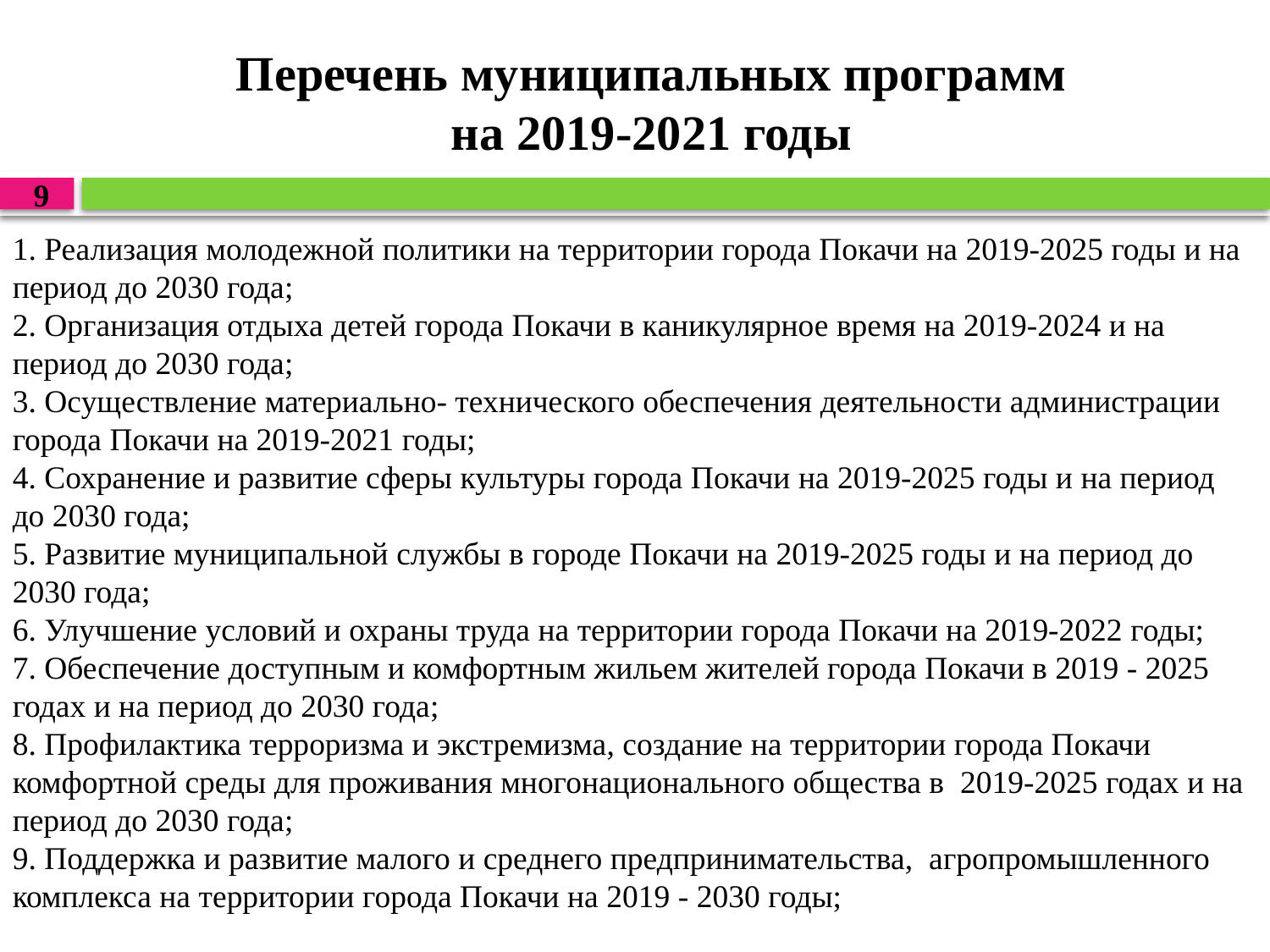

# Перечень муниципальных программ на 2019-2021 годы
9
1. Реализация молодежной политики на территории города Покачи на 2019-2025 годы и на период до 2030 года;
2. Организация отдыха детей города Покачи в каникулярное время на 2019-2024 и на период до 2030 года;
3. Осуществление материально- технического обеспечения деятельности администрации города Покачи на 2019-2021 годы;
4. Сохранение и развитие сферы культуры города Покачи на 2019-2025 годы и на период до 2030 года;
5. Развитие муниципальной службы в городе Покачи на 2019-2025 годы и на период до 2030 года;
6. Улучшение условий и охраны труда на территории города Покачи на 2019-2022 годы;
7. Обеспечение доступным и комфортным жильем жителей города Покачи в 2019 - 2025 годах и на период до 2030 года;
8. Профилактика терроризма и экстремизма, создание на территории города Покачи комфортной среды для проживания многонационального общества в  2019-2025 годах и на период до 2030 года;
9. Поддержка и развитие малого и среднего предпринимательства,  агропромышленного комплекса на территории города Покачи на 2019 - 2030 годы;